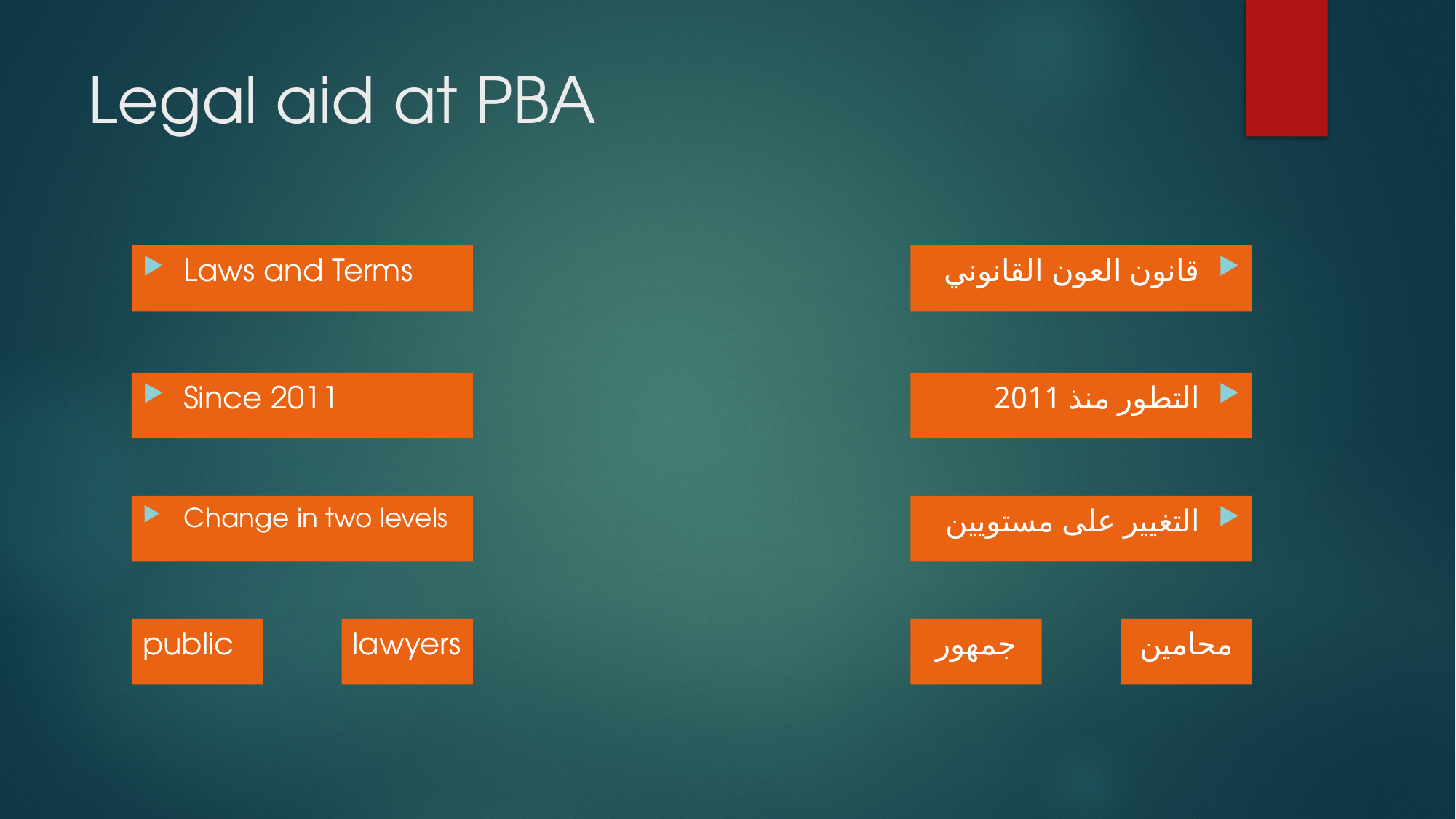

# Legal aid at PBA
Laws and Terms
قانون العون القانوني
Since 2011
التطور منذ 2011
Change in two levels
التغيير على مستويين
lawyers
محامين
public
جمهور